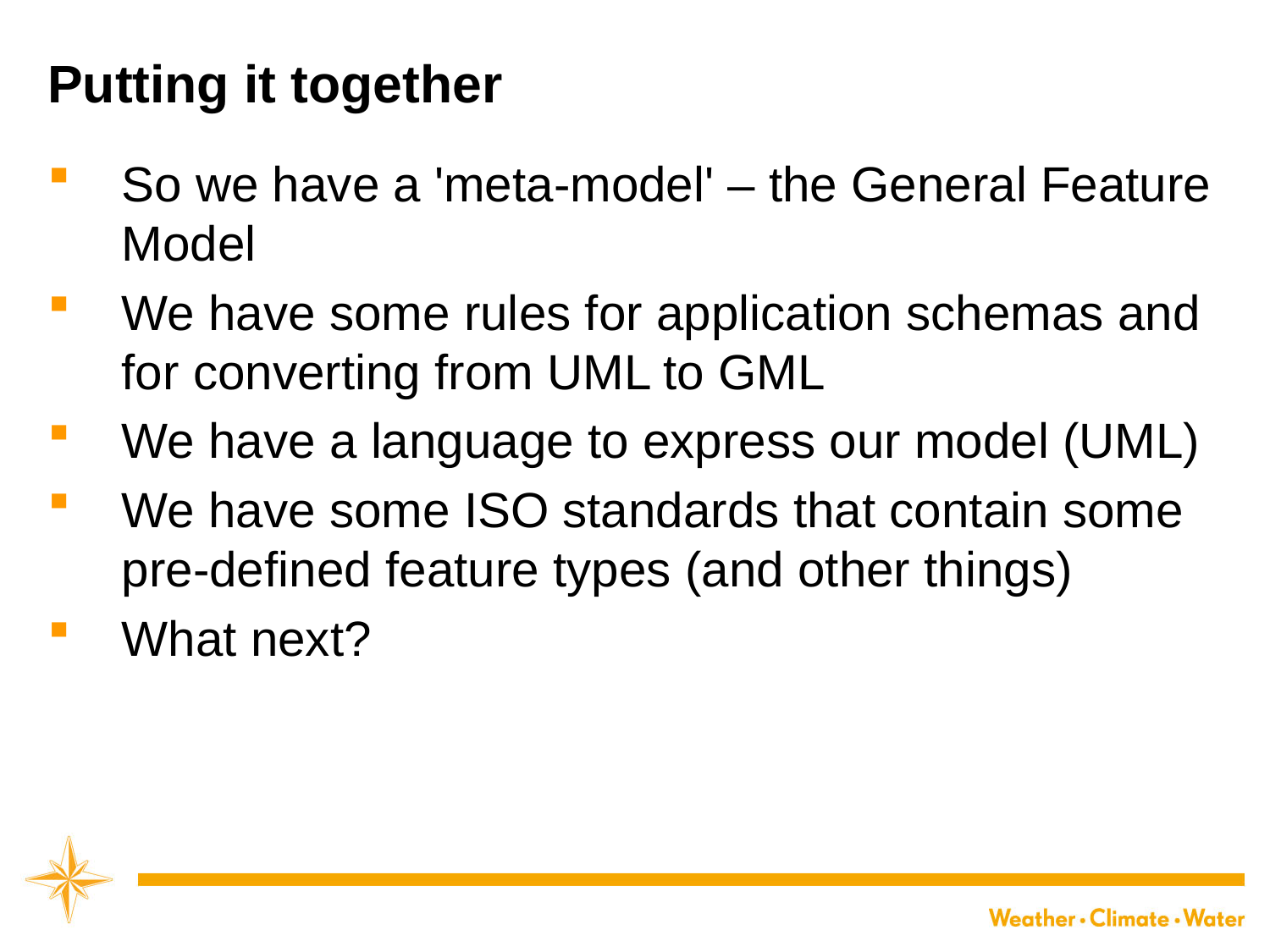

# Putting it together
So we have a 'meta-model' – the General Feature Model
We have some rules for application schemas and for converting from UML to GML
We have a language to express our model (UML)
We have some ISO standards that contain some pre-defined feature types (and other things)
What next?